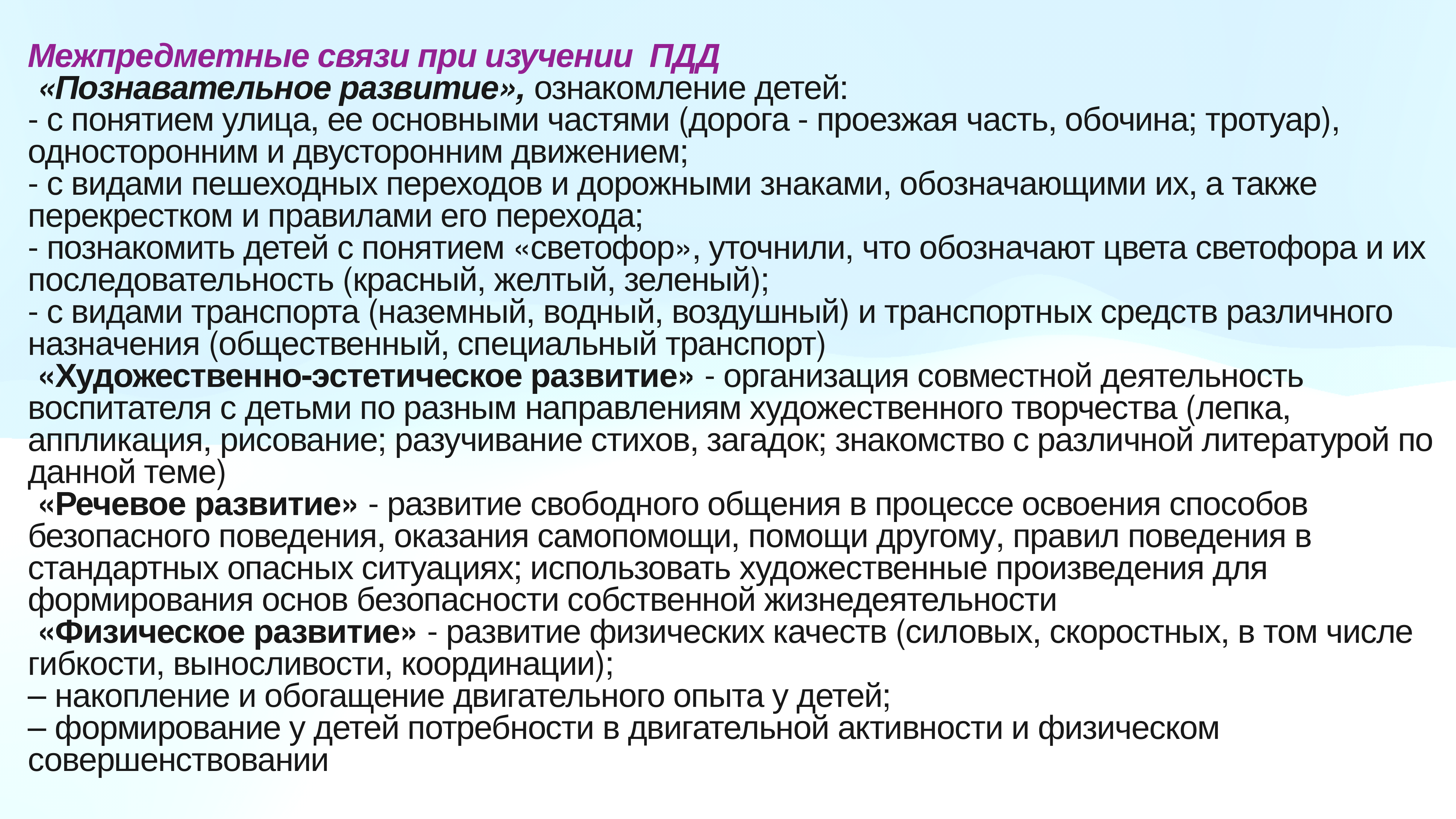

Межпредметные связи при изучении  ПДД
 «Познавательное развитие», ознакомление детей:
- с понятием улица, ее основными частями (дорога - проезжая часть, обочина; тротуар), односторонним и двусторонним движением;
- с видами пешеходных переходов и дорожными знаками, обозначающими их, а также перекрестком и правилами его перехода;
- познакомить детей с понятием «светофор», уточнили, что обозначают цвета светофора и их последовательность (красный, желтый, зеленый);
- с видами транспорта (наземный, водный, воздушный) и транспортных средств различного назначения (общественный, специальный транспорт)
 «Художественно-эстетическое развитие» - организация совместной деятельность воспитателя с детьми по разным направлениям художественного творчества (лепка, аппликация, рисование; разучивание стихов, загадок; знакомство с различной литературой по данной теме)
 «Речевое развитие» - развитие свободного общения в процессе освоения способов безопасного поведения, оказания самопомощи, помощи другому, правил поведения в стандартных опасных ситуациях; использовать художественные произведения для формирования основ безопасности собственной жизнедеятельности
 «Физическое развитие» - развитие физических качеств (силовых, скоростных, в том числе гибкости, выносливости, координации);
– накопление и обогащение двигательного опыта у детей;
– формирование у детей потребности в двигательной активности и физическом совершенствовании